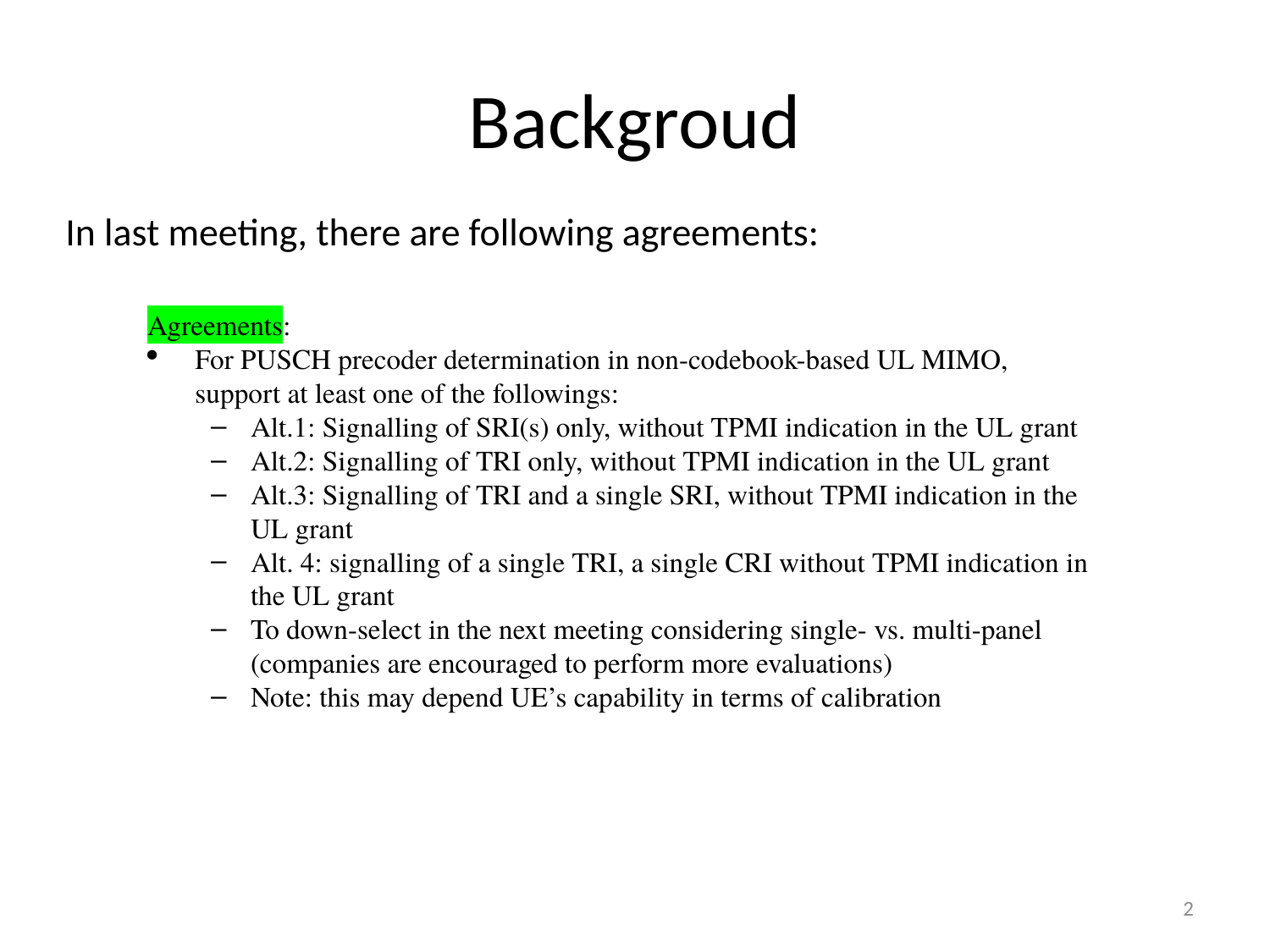

# Backgroud

In last meeting, there are following agreements:
Agreements:
For PUSCH precoder determination in non-codebook-based UL MIMO, support at least one of the followings:
Alt.1: Signalling of SRI(s) only, without TPMI indication in the UL grant
Alt.2: Signalling of TRI only, without TPMI indication in the UL grant
Alt.3: Signalling of TRI and a single SRI, without TPMI indication in the UL grant
Alt. 4: signalling of a single TRI, a single CRI without TPMI indication in the UL grant
To down-select in the next meeting considering single- vs. multi-panel (companies are encouraged to perform more evaluations)
Note: this may depend UE’s capability in terms of calibration
2